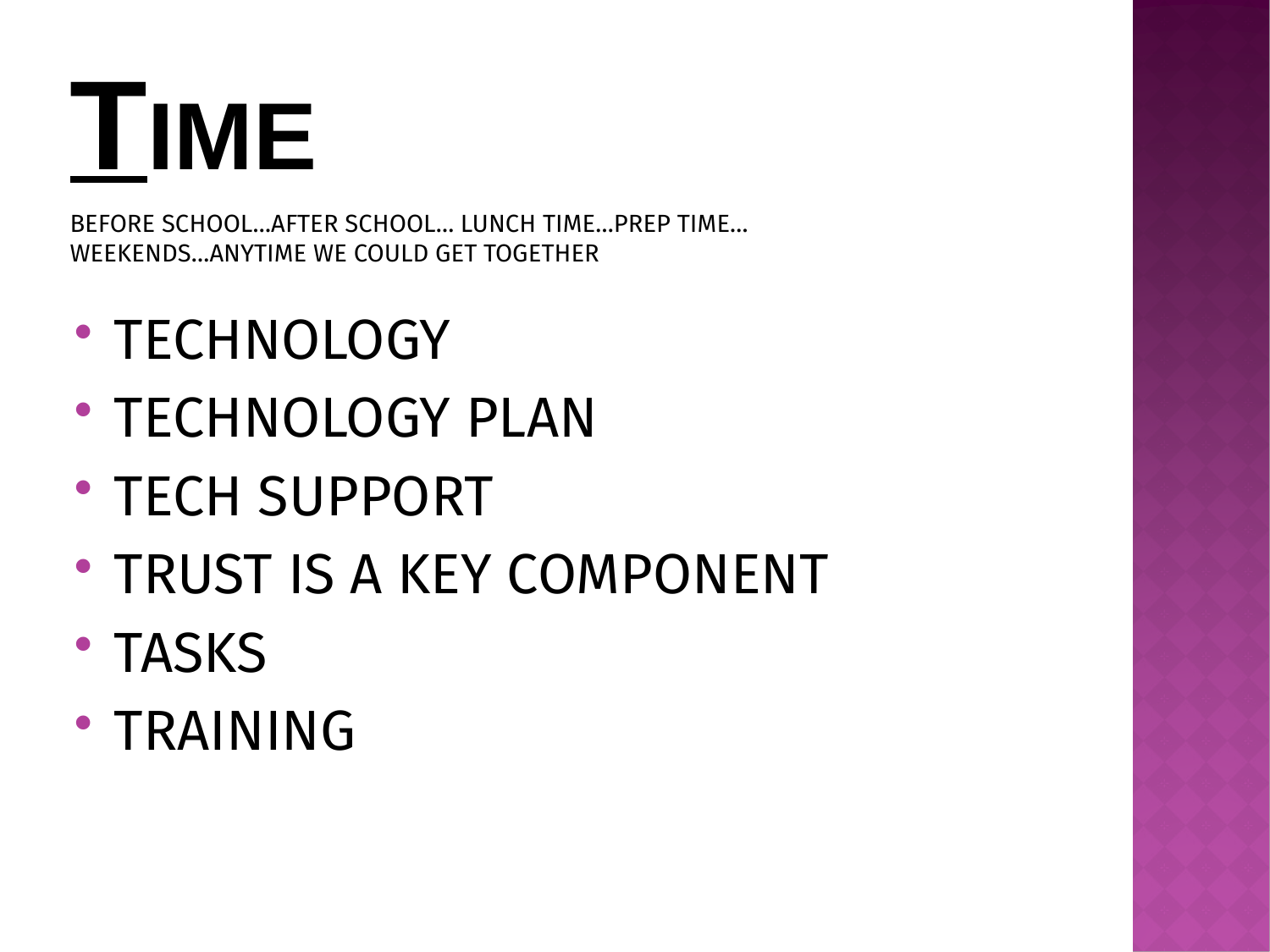

# Time
BEFORE SCHOOL…AFTER SCHOOL… LUNCH TIME…PREP TIME… WEEKENDS…ANYTIME WE COULD GET TOGETHER
TECHNOLOGY
TECHNOLOGY PLAN
TECH SUPPORT
TRUST IS A KEY COMPONENT
TASKS
TRAINING